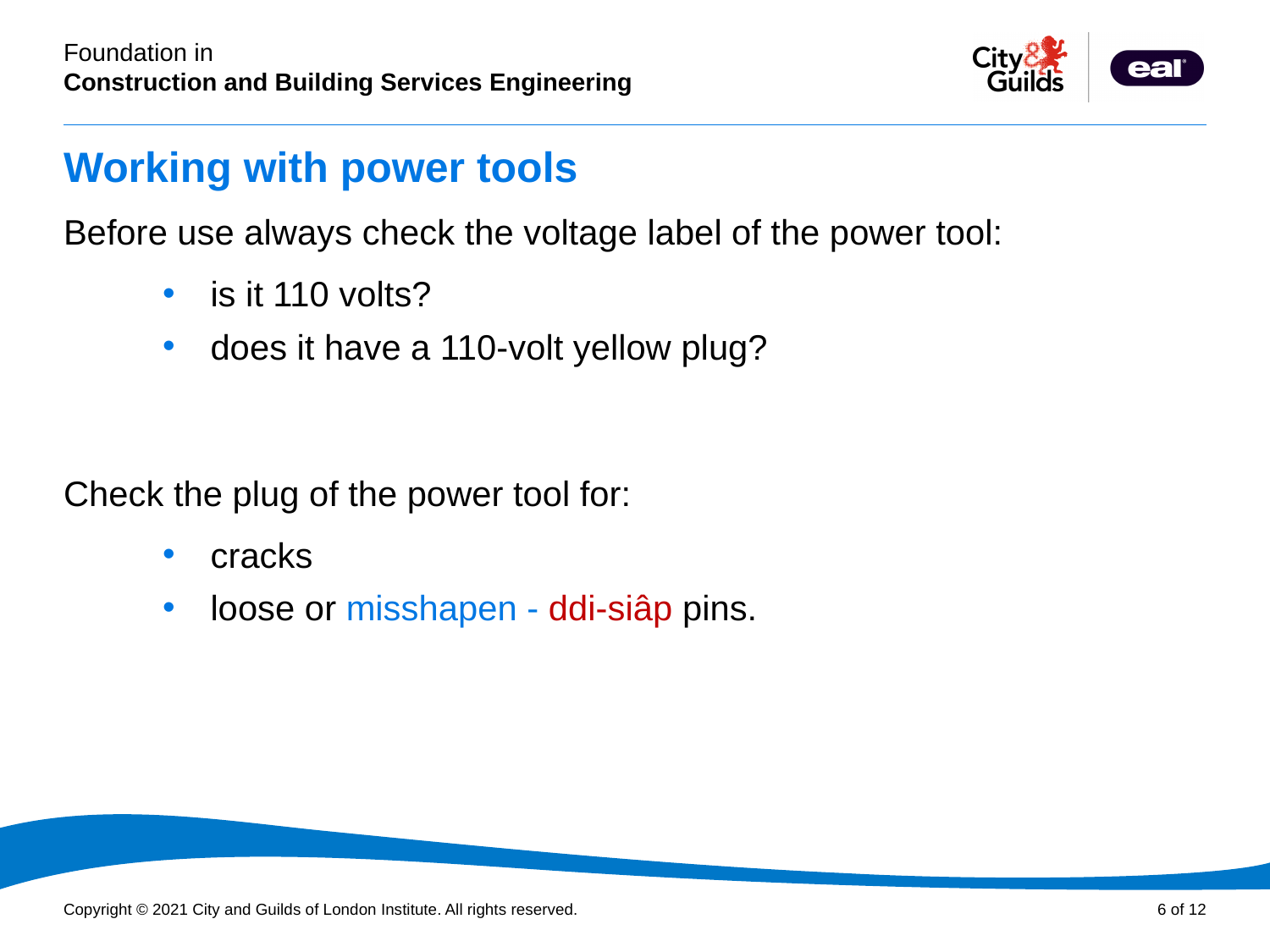

# Working with power tools
Before use always check the voltage label of the power tool:
is it 110 volts?
does it have a 110-volt yellow plug?

Check the plug of the power tool for:
cracks
loose or misshapen - ddi-siâp pins.